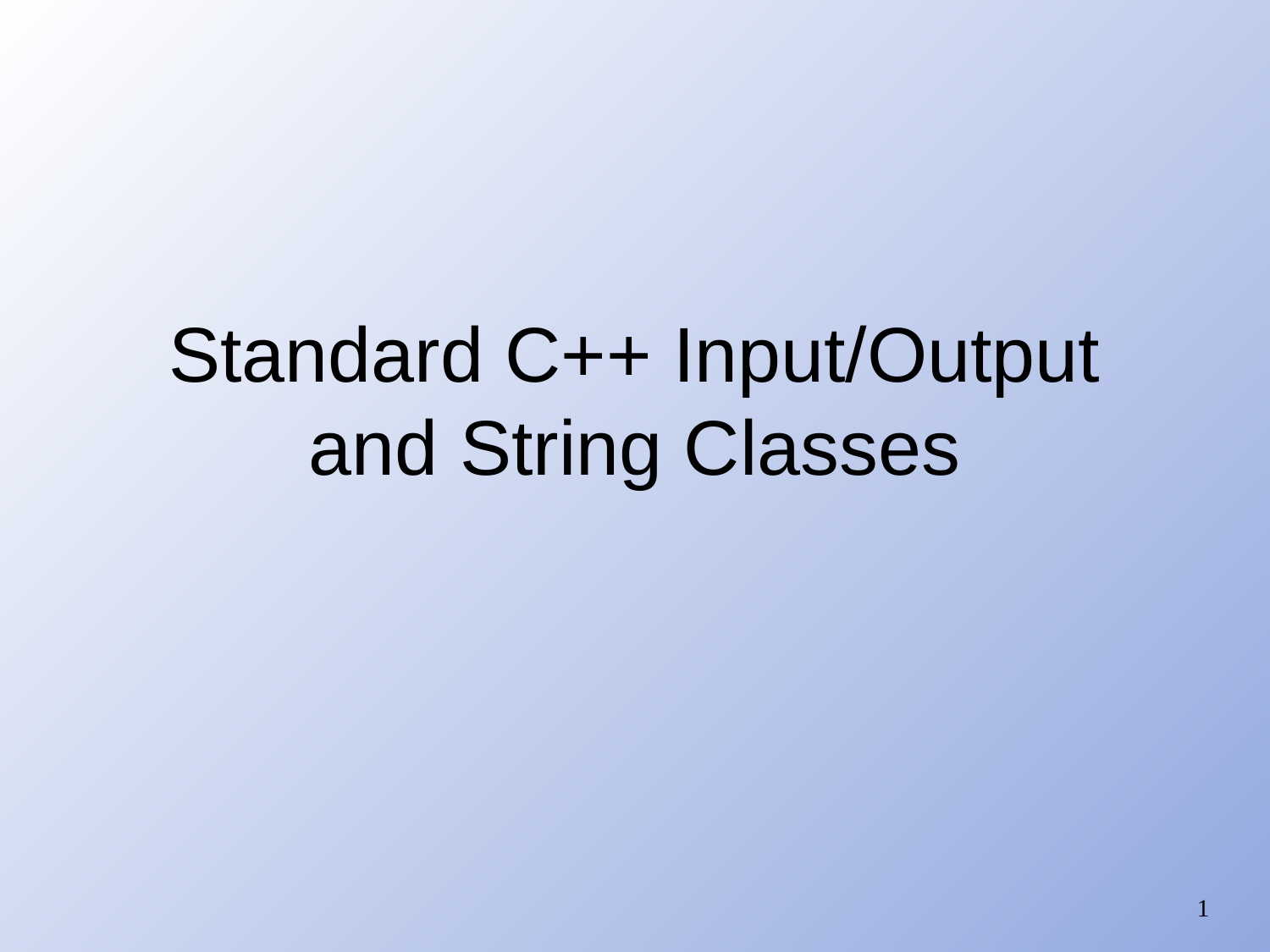

# Standard C++ Input/Output and String Classes
1